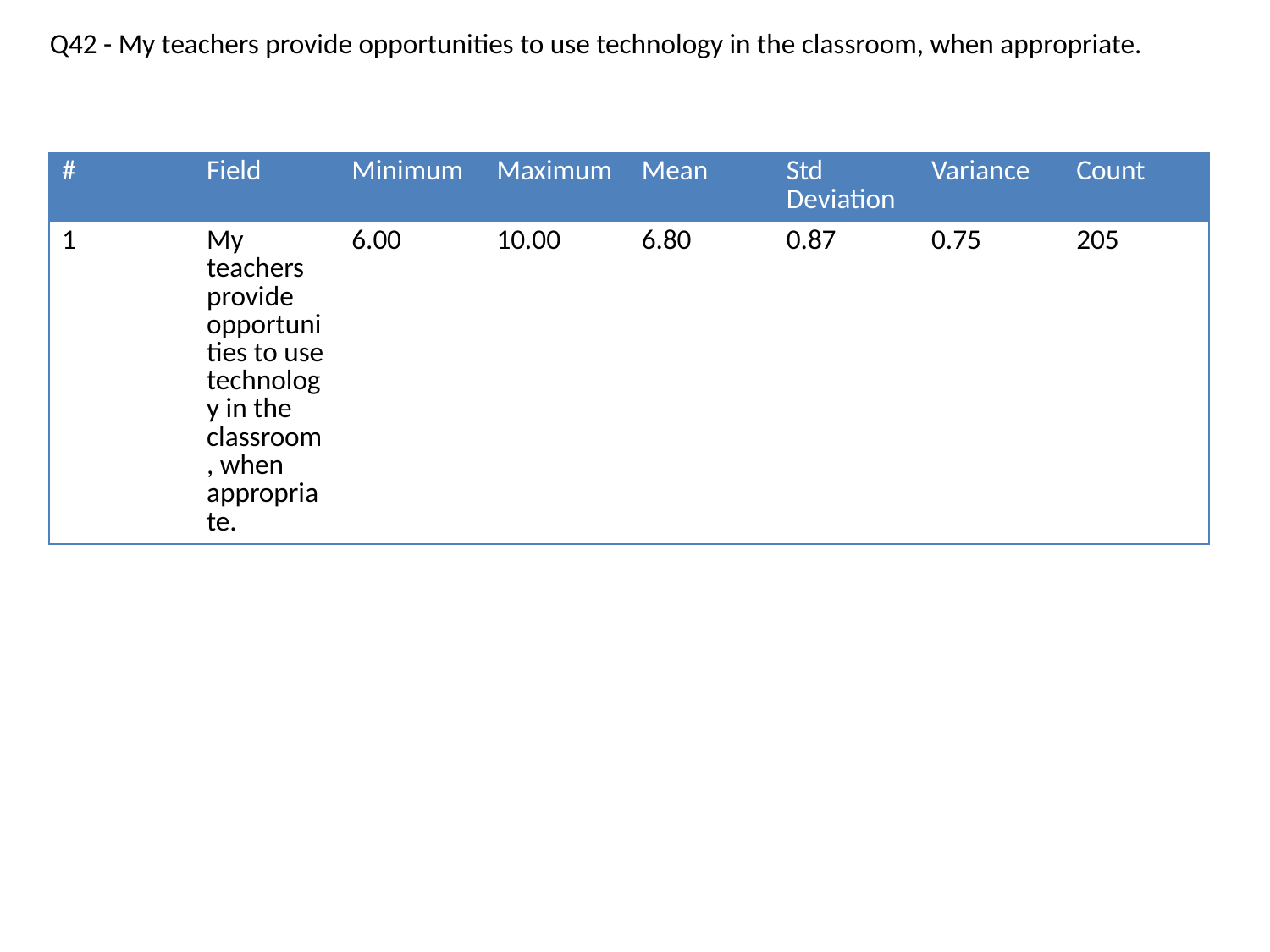

Q42 - My teachers provide opportunities to use technology in the classroom, when appropriate.
| # | Field | Minimum | Maximum | Mean | Std Deviation | Variance | Count |
| --- | --- | --- | --- | --- | --- | --- | --- |
| 1 | My teachers provide opportunities to use technology in the classroom, when appropriate. | 6.00 | 10.00 | 6.80 | 0.87 | 0.75 | 205 |